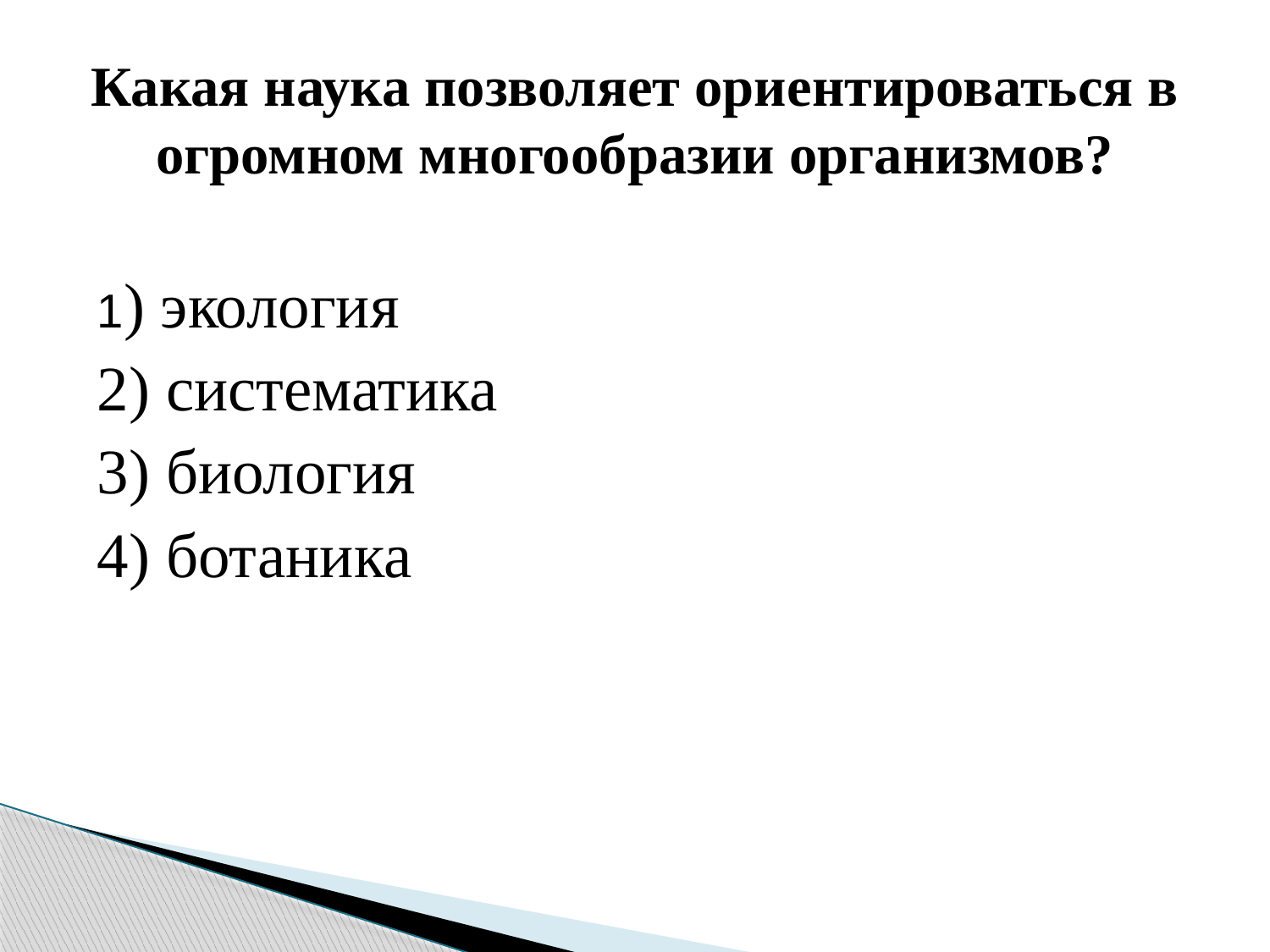

# Какая наука позволяет ориентироваться в огромном многообразии организмов?
1) экология
2) систематика
3) биология
4) ботаника